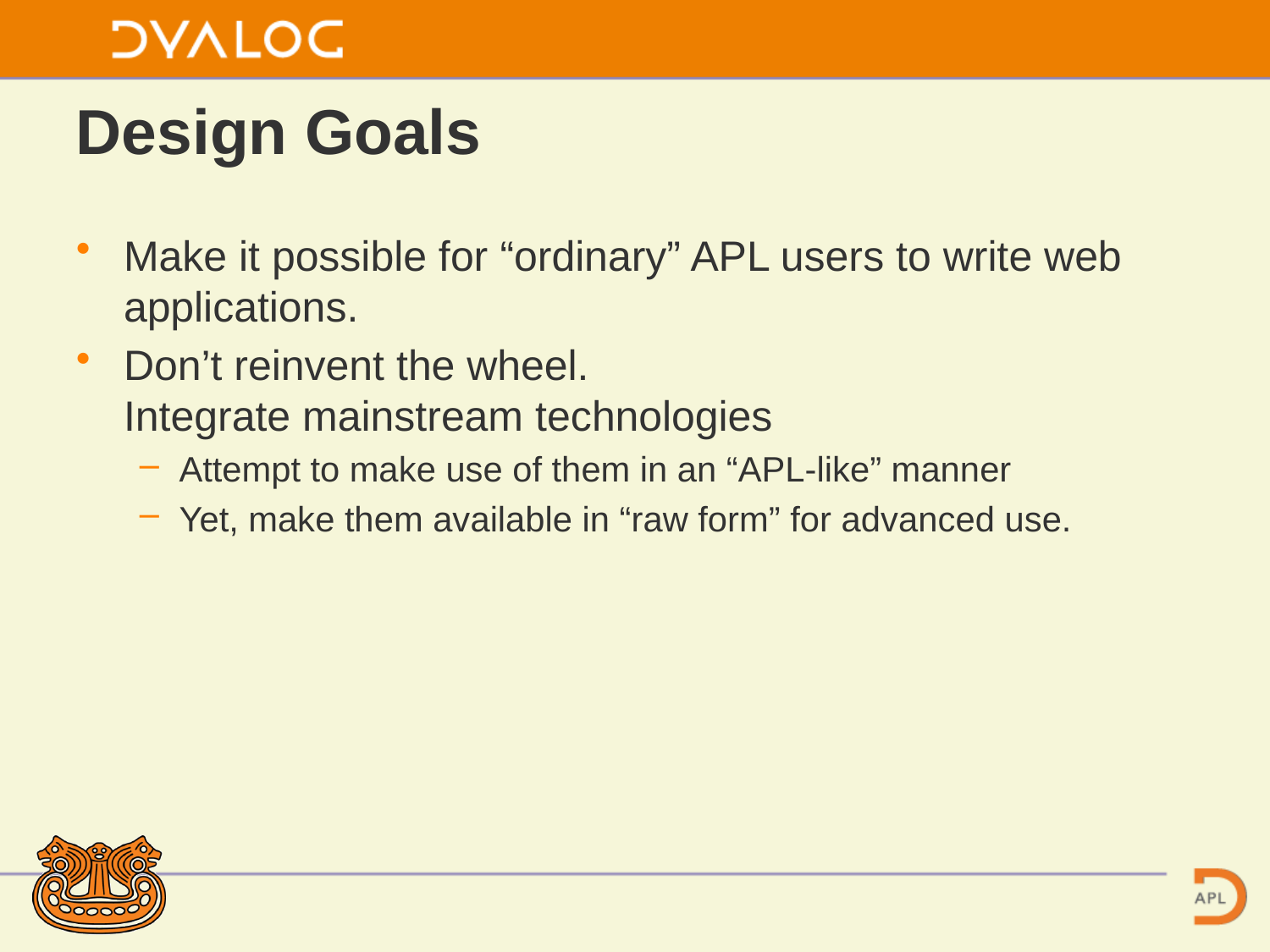

# Design Goals
Make it possible for “ordinary” APL users to write web applications.
Don’t reinvent the wheel.
Integrate mainstream technologies
Attempt to make use of them in an “APL-like” manner
Yet, make them available in “raw form” for advanced use.